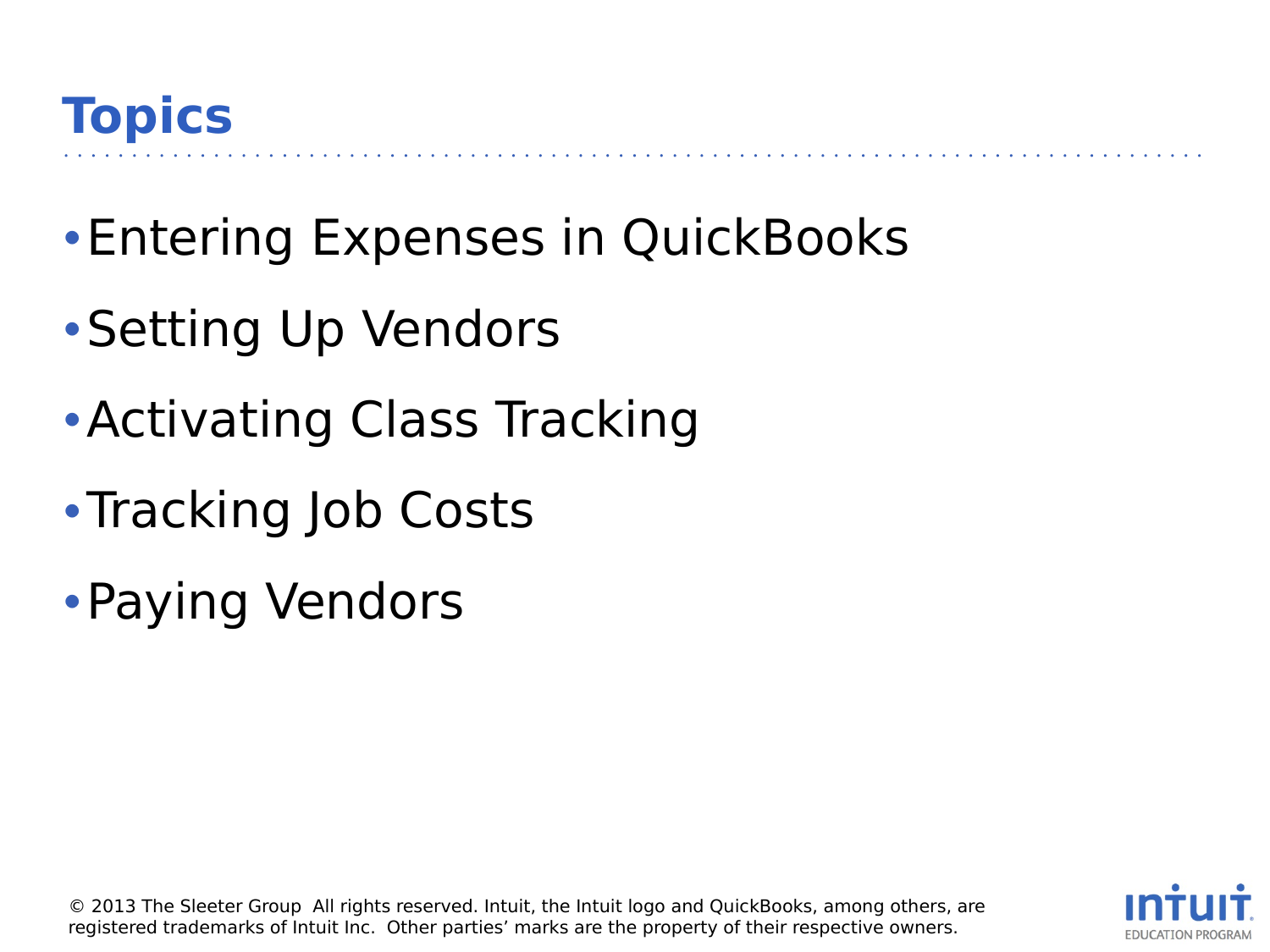

# Topics
Entering Expenses in QuickBooks
Setting Up Vendors
Activating Class Tracking
Tracking Job Costs
Paying Vendors